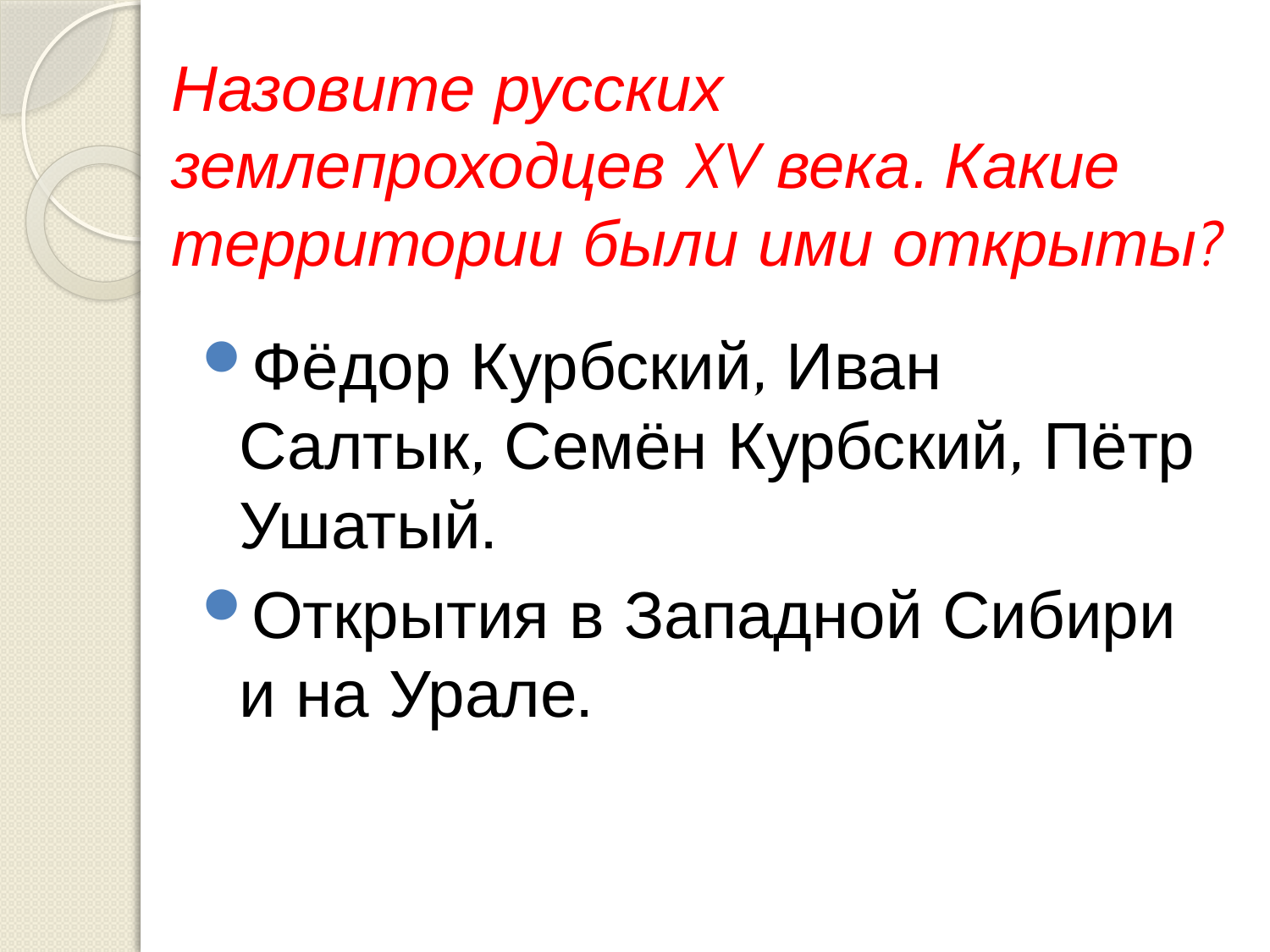

# Назовите русских землепроходцев XV века. Какие территории были ими открыты?
Фёдор Курбский, Иван Салтык, Семён Курбский, Пётр Ушатый.
Открытия в Западной Сибири и на Урале.